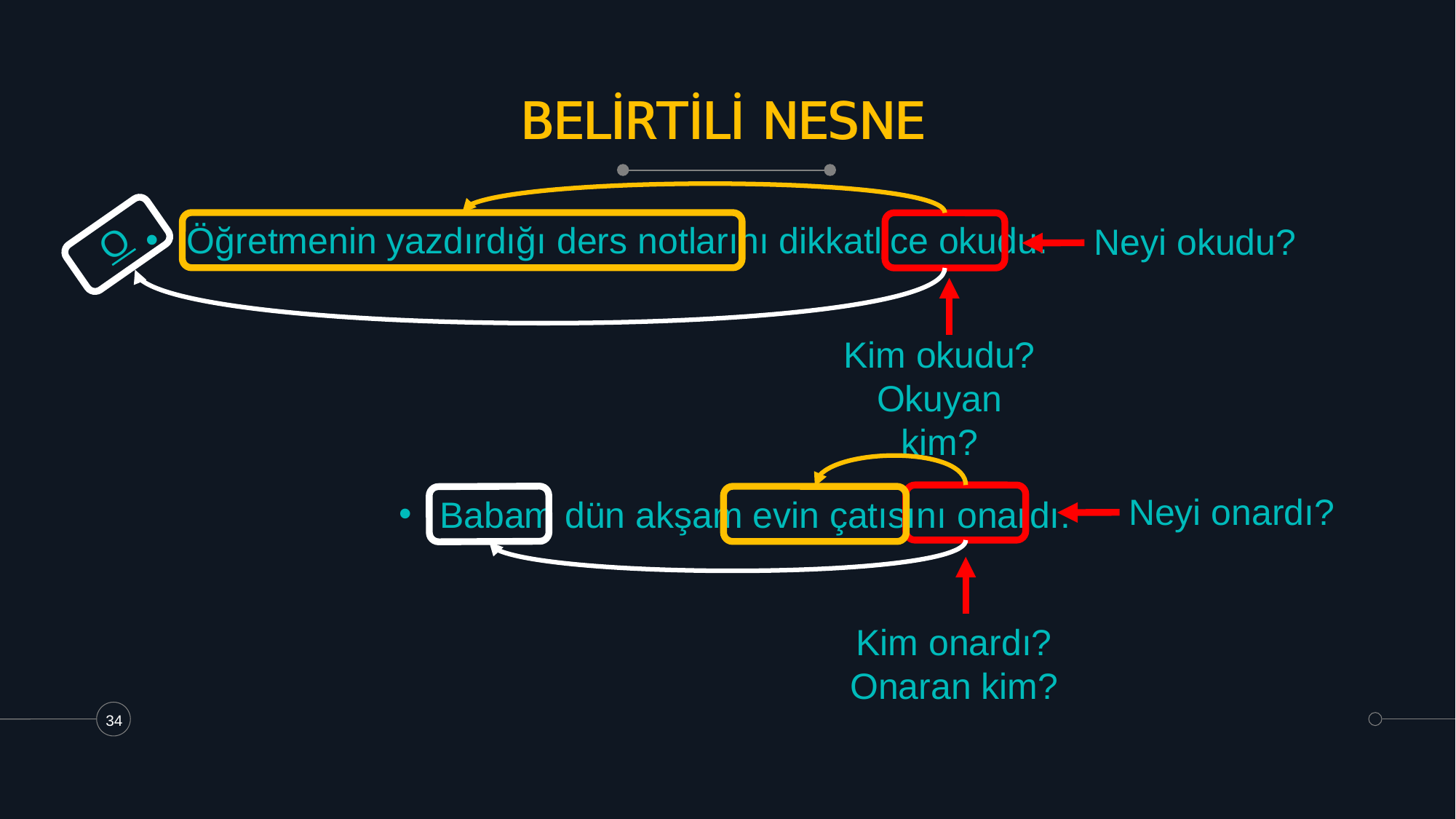

# BELİRTİLİ NESNE
Öğretmenin yazdırdığı ders notlarını dikkatlice okudu.

Neyi okudu?
O

Kim okudu?
Okuyan kim?
Neyi onardı?

Babam dün akşam evin çatısını onardı.

Kim onardı?
Onaran kim?
34